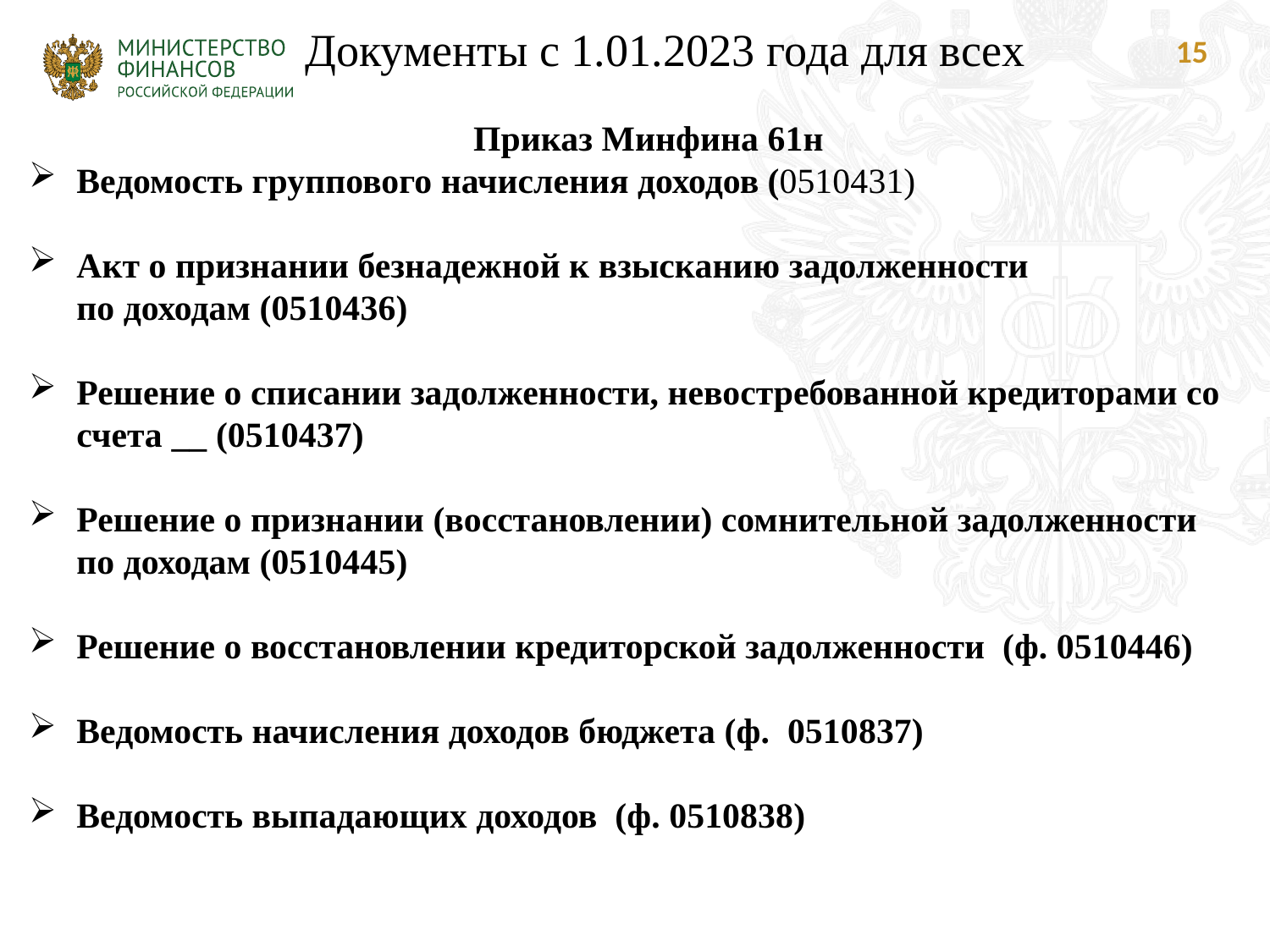

наименование учреждения (субъекта учета), с отражением в кодовой зоне его уникального кода, соответствующего номеру реестровой записи реестра участников бюджетного процесса, а также юридических лиц, не являющихся участниками бюджетного процесса (далее соответственно – Сводный реестр, код по Сводному реестру);
наименование наделенного правом ведения бухгалтерского учета обособленного структурного подразделения (филиала) учреждения,
(далее – обособленное подразделение), или наименование иной организации, осуществляющей в соответствии с бюджетным законодательством Российской Федерации полномочия получателя бюджетных средств (далее – иной участник бюджетного процесса), с указанием в кодовой зоне кода по Сводному реестру;
наименование структурного подразделения субъекта учета или учреждения, осуществляющего переданные полномочия по ведению бухгалтерского учета, в котором сформирован документ;
          Документы с 1.01.2023 года для всех

Приказ Минфина 61н
Ведомость группового начисления доходов (0510431)

Акт о признании безнадежной к взысканию задолженности
по доходам (0510436)

Решение о списании задолженности, невостребованной кредиторами со счета __ (0510437)

Решение о признании (восстановлении) сомнительной задолженности
по доходам (0510445)

Решение о восстановлении кредиторской задолженности  (ф. 0510446)

Ведомость начисления доходов бюджета (ф.  0510837)

Ведомость выпадающих доходов  (ф. 0510838)

 15